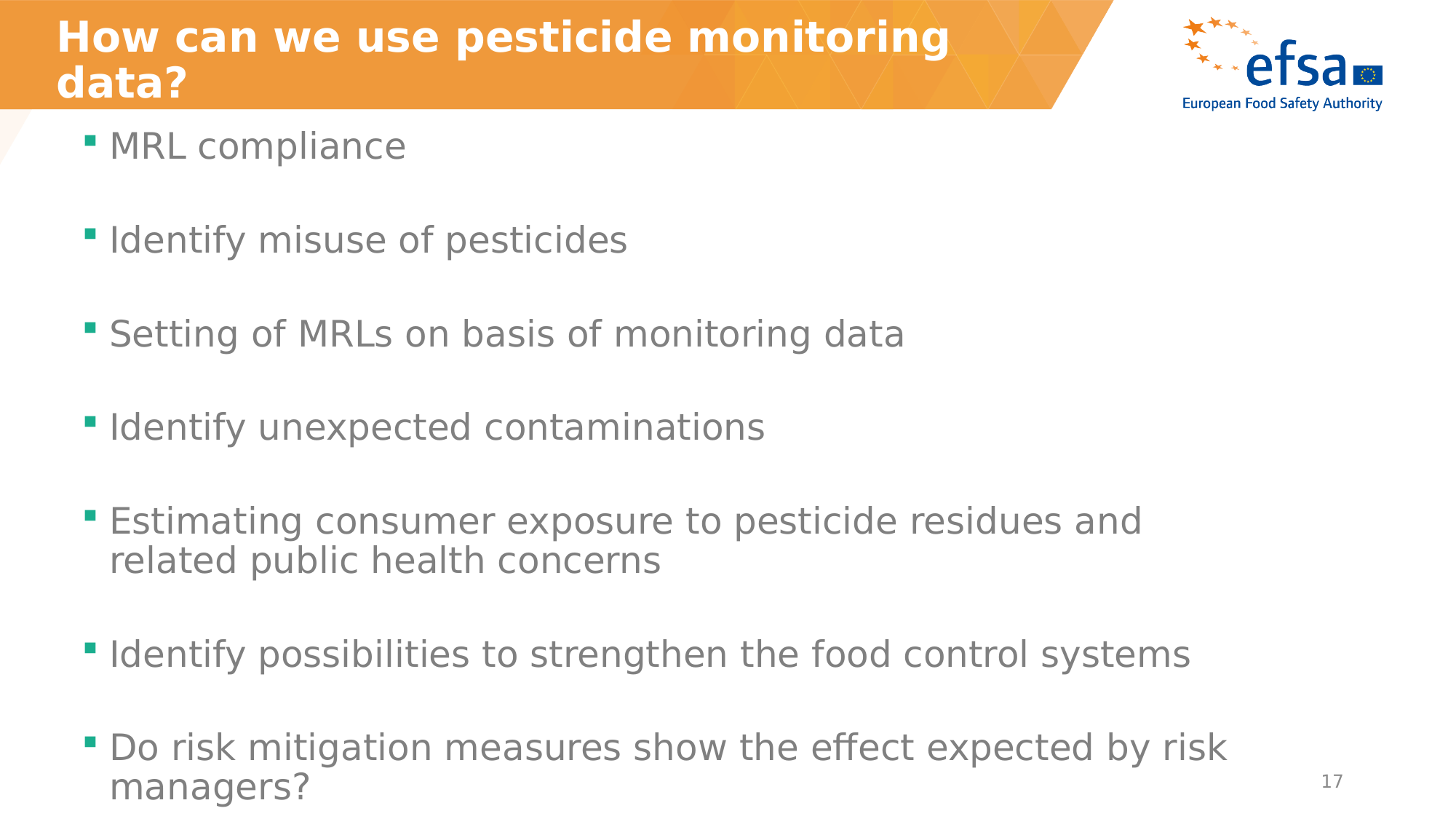

# How can we use pesticide monitoring data?
MRL compliance

Identify misuse of pesticides

Setting of MRLs on basis of monitoring data

Identify unexpected contaminations

Estimating consumer exposure to pesticide residues and related public health concerns

Identify possibilities to strengthen the food control systems

Do risk mitigation measures show the effect expected by risk managers?

17